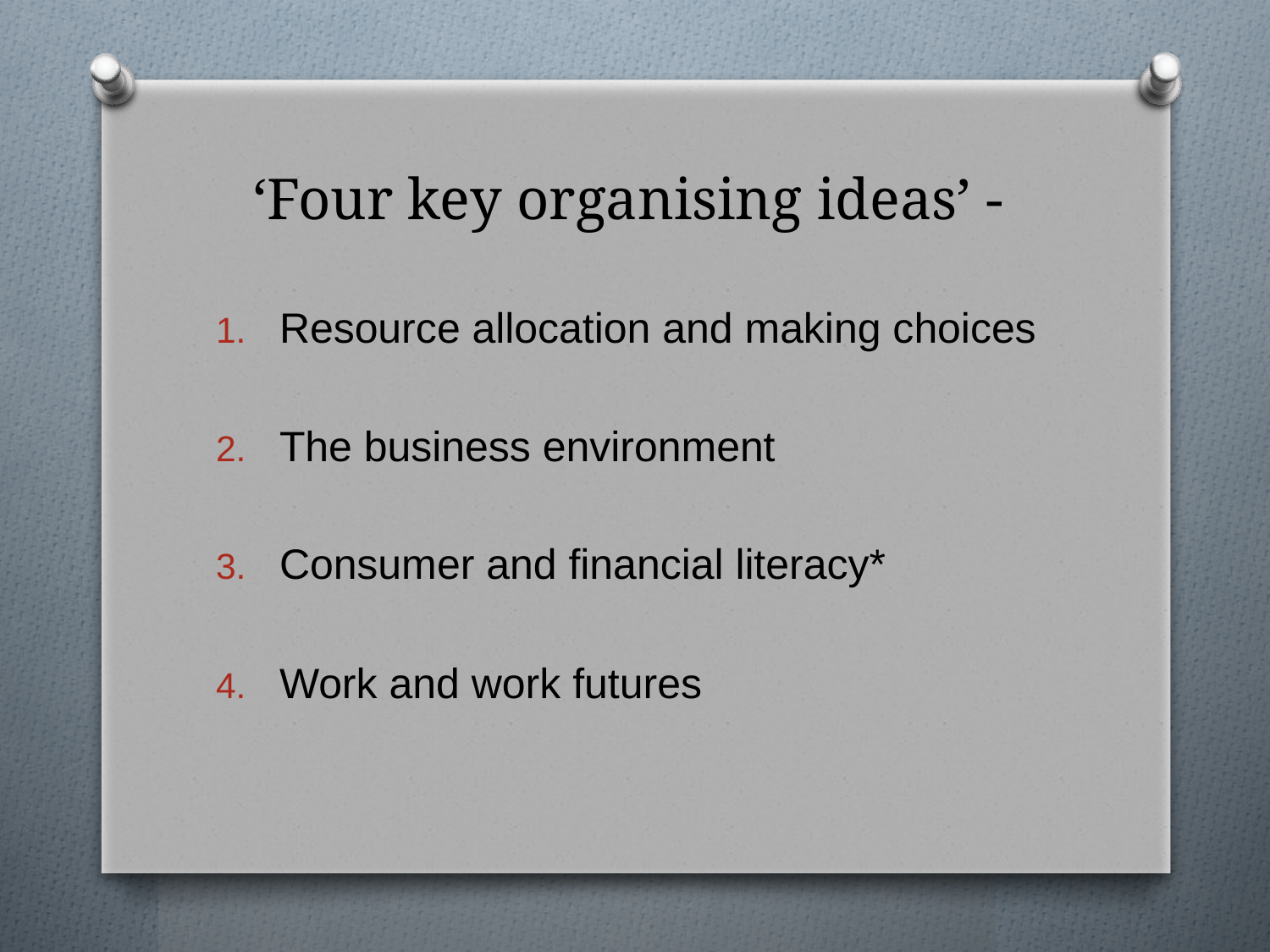

# ‘Four key organising ideas’ -
Resource allocation and making choices

The business environment

Consumer and financial literacy*

Work and work futures